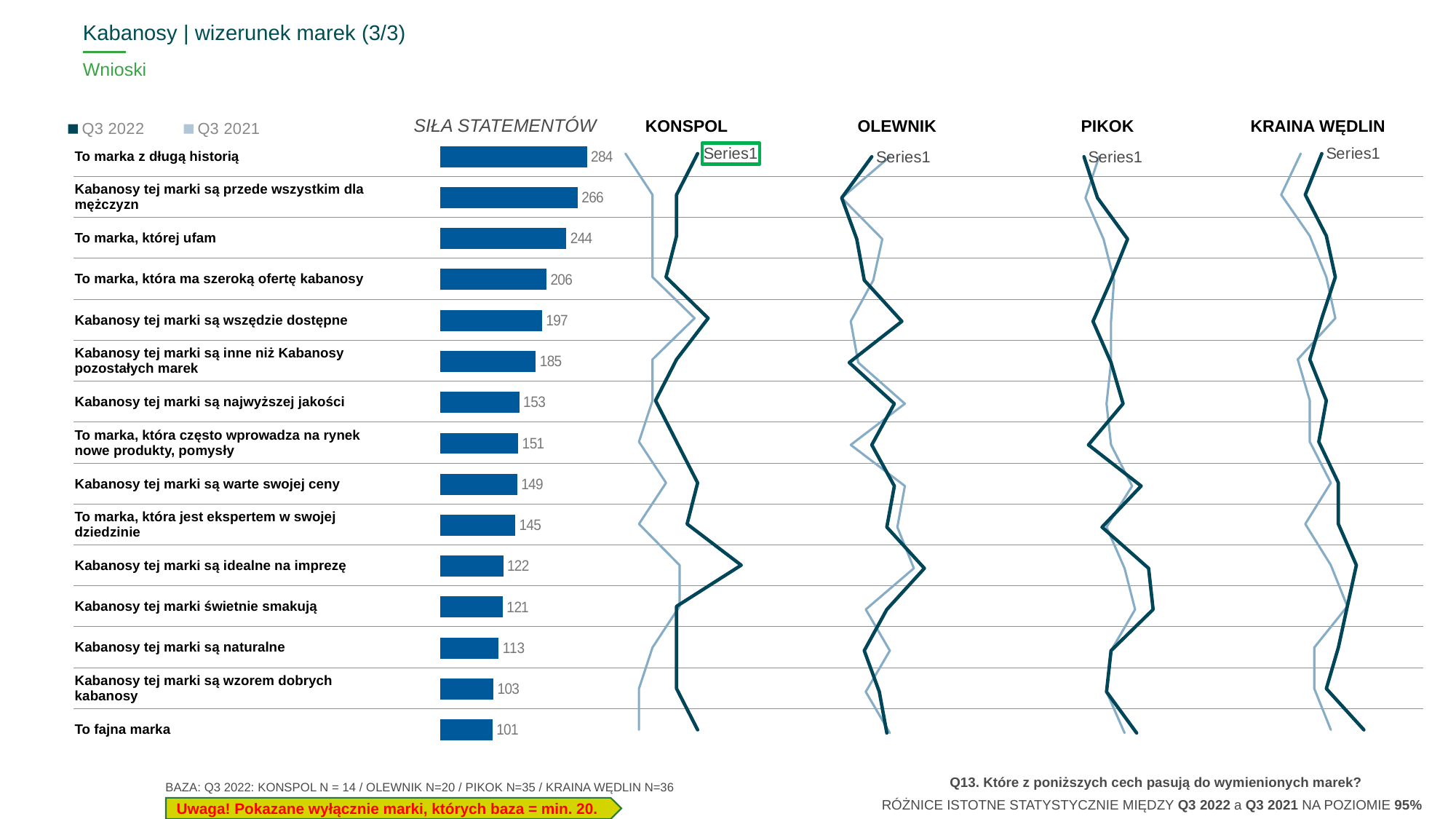

Kabanosy | wizerunek marek (3/3)
# Wnioski
| KONSPOL | OLEWNIK | PIKOK | KRAINA WĘDLIN |
| --- | --- | --- | --- |

### Chart

| Category | Q3 2022 | Kolumna2 | Kolumna6 | Q3 2021 |
|---|---|---|---|---|
|  | None | None | None | None |
|  | None | None | None | None |
|  | None | None | None | None |
|  | None | None | None | None |
|  | None | None | None | None |
|  | None | None | None | None |
|  | None | None | None | None |
SIŁA STATEMENTÓW

### Chart

| Category | Q3 2022 | Q3 2021 |
|---|---|---|

### Chart

| Category | Q3 2022 | Q3 2021 |
|---|---|---|
| To marka z długą historią |  |
| --- | --- |
| Kabanosy tej marki są przede wszystkim dla mężczyzn |  |
| To marka, której ufam |  |
| To marka, która ma szeroką ofertę kabanosy |  |
| Kabanosy tej marki są wszędzie dostępne |  |
| Kabanosy tej marki są inne niż Kabanosy pozostałych marek |  |
| Kabanosy tej marki są najwyższej jakości |  |
| To marka, która często wprowadza na rynek nowe produkty, pomysły |  |
| Kabanosy tej marki są warte swojej ceny |  |
| To marka, która jest ekspertem w swojej dziedzinie |  |
| Kabanosy tej marki są idealne na imprezę |  |
| Kabanosy tej marki świetnie smakują |  |
| Kabanosy tej marki są naturalne |  |
| Kabanosy tej marki są wzorem dobrych kabanosy |  |
| To fajna marka |  |

### Chart

| Category | Seria 1 |
|---|---|
|  | 284.0 |
|  | 266.0 |
|  | 244.0 |
|  | 206.0 |
|  | 197.0 |
|  | 185.0 |
|  | 153.0 |
|  | 151.0 |
|  | 149.0 |
|  | 145.0 |
|  | 122.0 |
|  | 121.0 |
|  | 113.0 |
|  | 103.0 |
|  | 101.0 |

### Chart

| Category | Q3 2022 | Q3 2021 |
|---|---|---|

### Chart

| Category | Q3 2022 | Q3 2021 |
|---|---|---|
Q13. Które z poniższych cech pasują do wymienionych marek?

BAZA: Q3 2022: KONSPOL N = 14 / OLEWNIK N=20 / PIKOK N=35 / KRAINA WĘDLIN N=36
RÓŻNICE ISTOTNE STATYSTYCZNIE MIĘDZY Q3 2022 a Q3 2021 NA POZIOMIE 95%
Uwaga! Pokazane wyłącznie marki, których baza = min. 20.